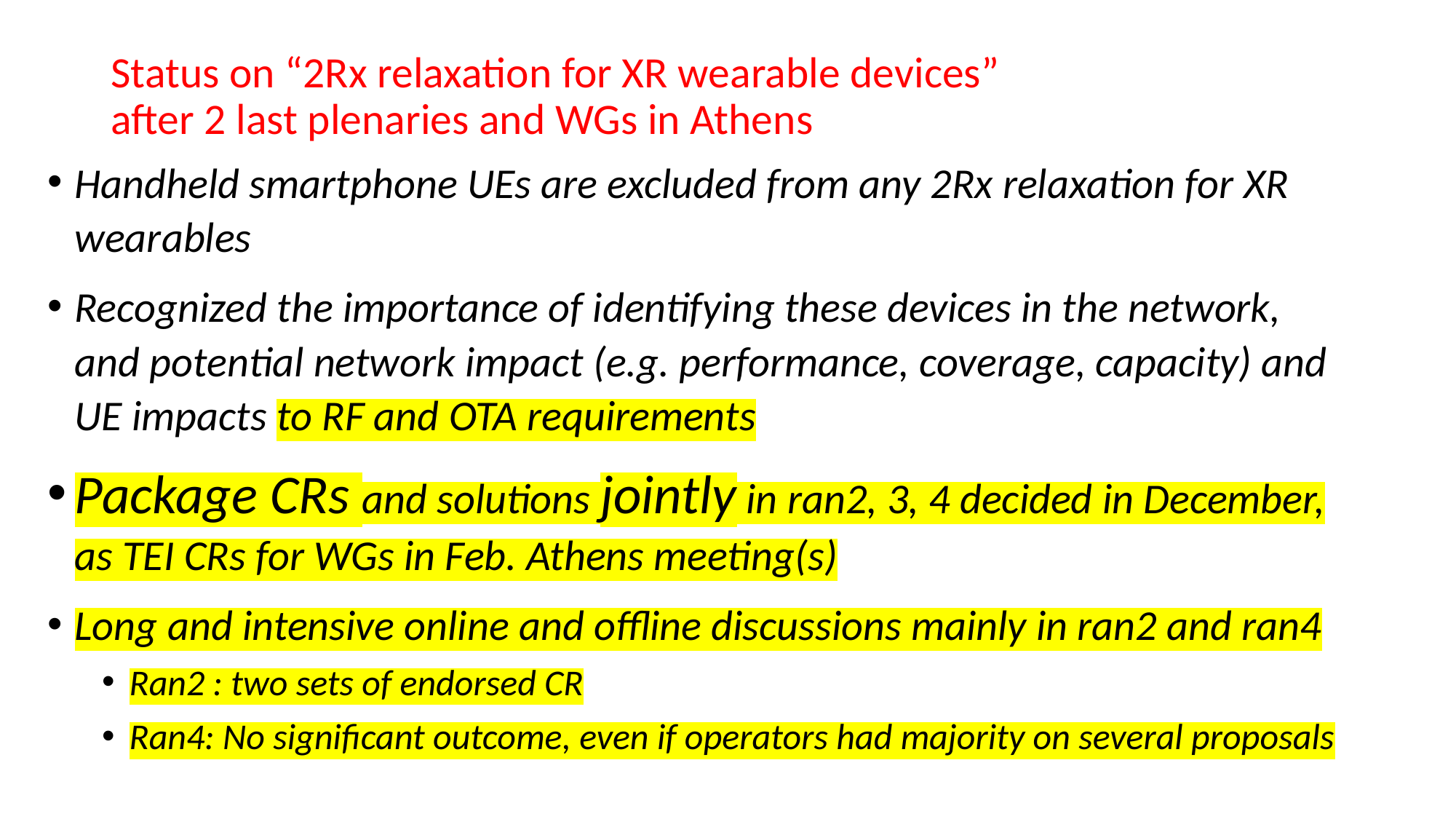

# Status on “2Rx relaxation for XR wearable devices” after 2 last plenaries and WGs in Athens
Handheld smartphone UEs are excluded from any 2Rx relaxation for XR wearables
Recognized the importance of identifying these devices in the network, and potential network impact (e.g. performance, coverage, capacity) and UE impacts to RF and OTA requirements
Package CRs and solutions jointly in ran2, 3, 4 decided in December, as TEI CRs for WGs in Feb. Athens meeting(s)
Long and intensive online and offline discussions mainly in ran2 and ran4
Ran2 : two sets of endorsed CR
Ran4: No significant outcome, even if operators had majority on several proposals